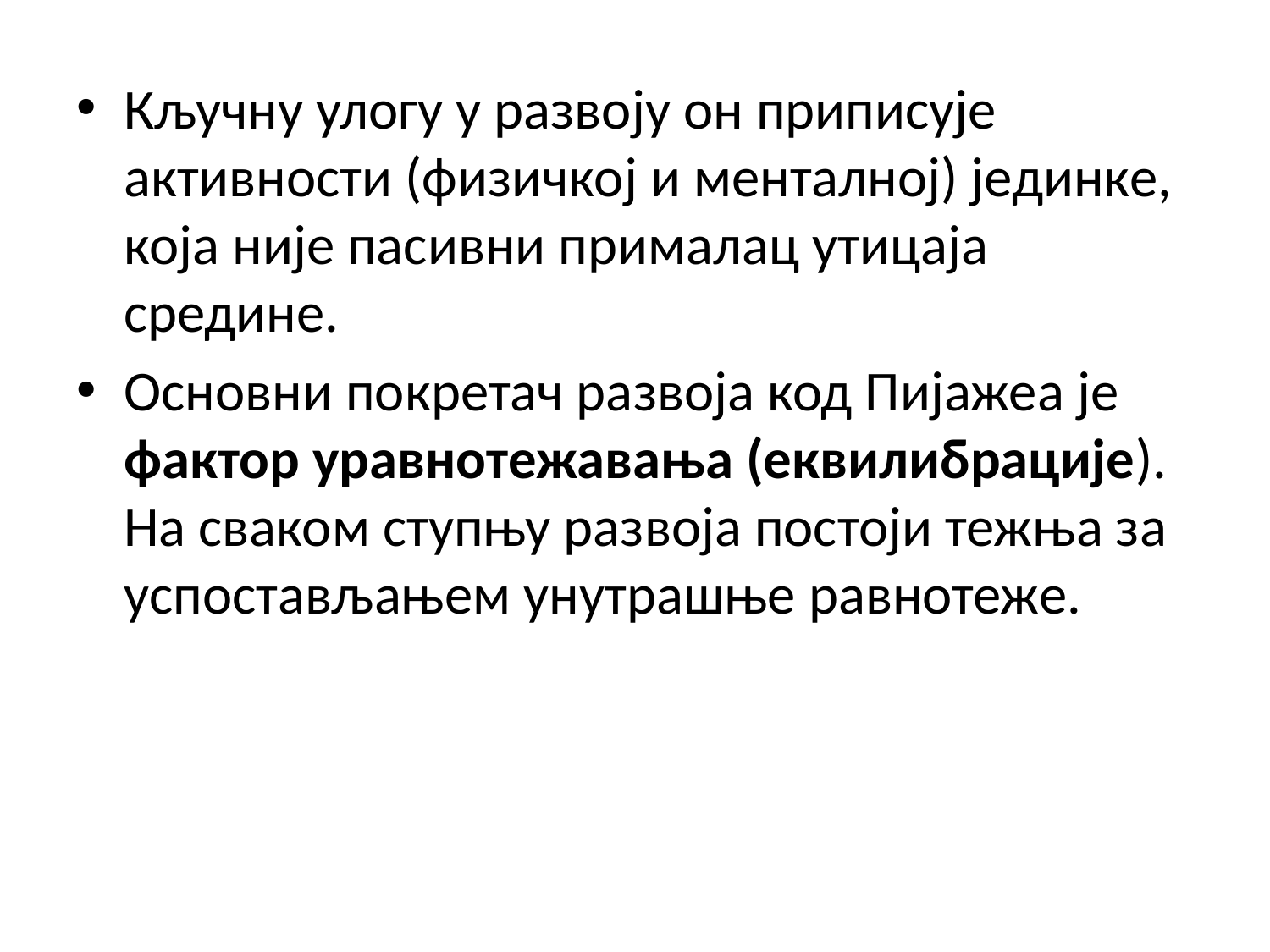

Кључну улогу у развоју он приписује активности (физичкој и менталној) јединке, која није пасивни прималац утицаја средине.
Основни покретач развоја код Пијажеа је фактор уравнотежавања (еквилибрације). На сваком ступњу развоја постоји тежња за успостављањем унутрашње равнотеже.